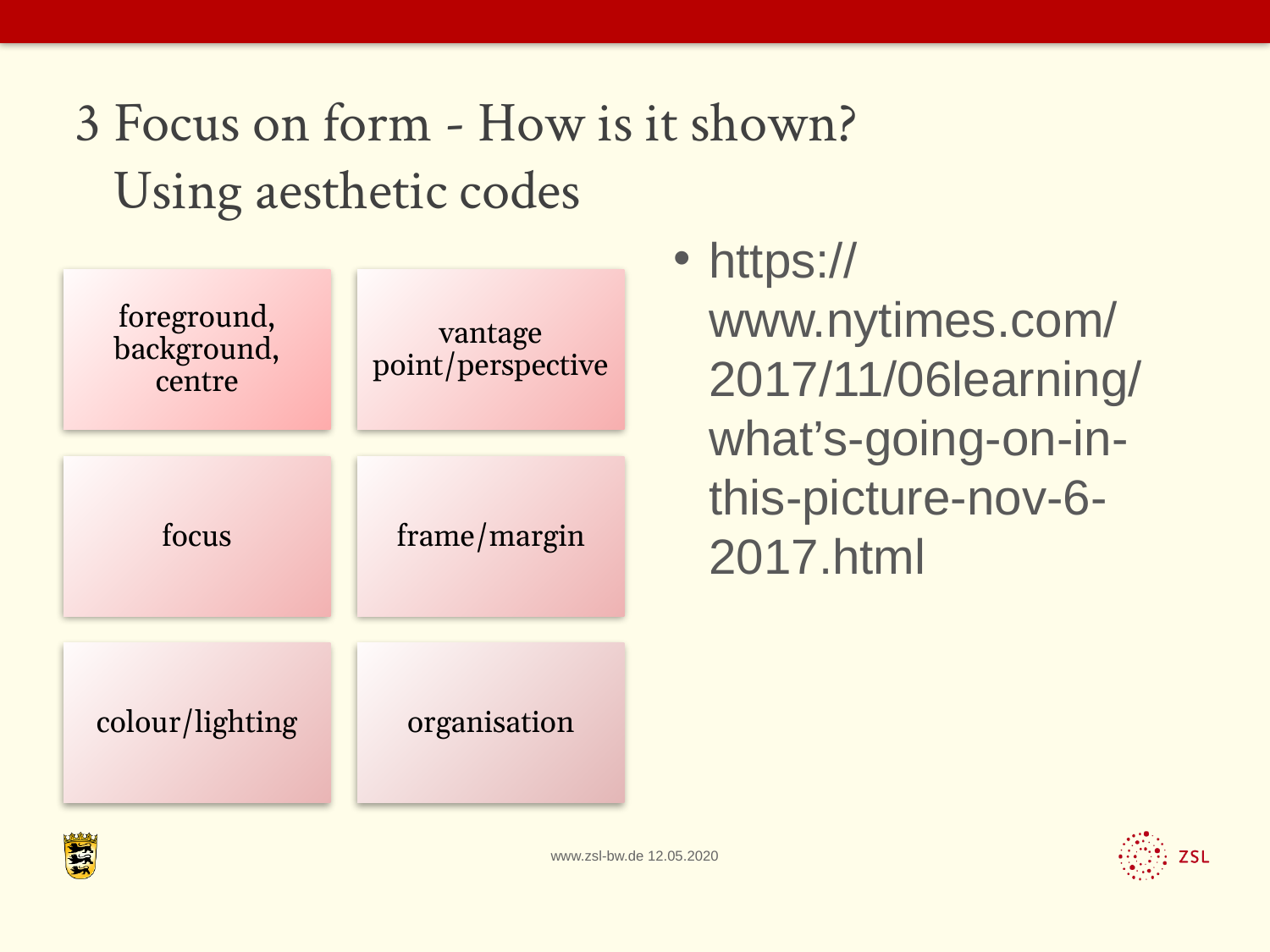

# 3 Focus on form - How is it shown? Using aesthetic codes
foreground, background, centre
vantage point/perspective
focus
frame/margin
colour/lighting
organisation
https://www.nytimes.com/2017/11/06learning/what’s-going-on-in-this-picture-nov-6-2017.html